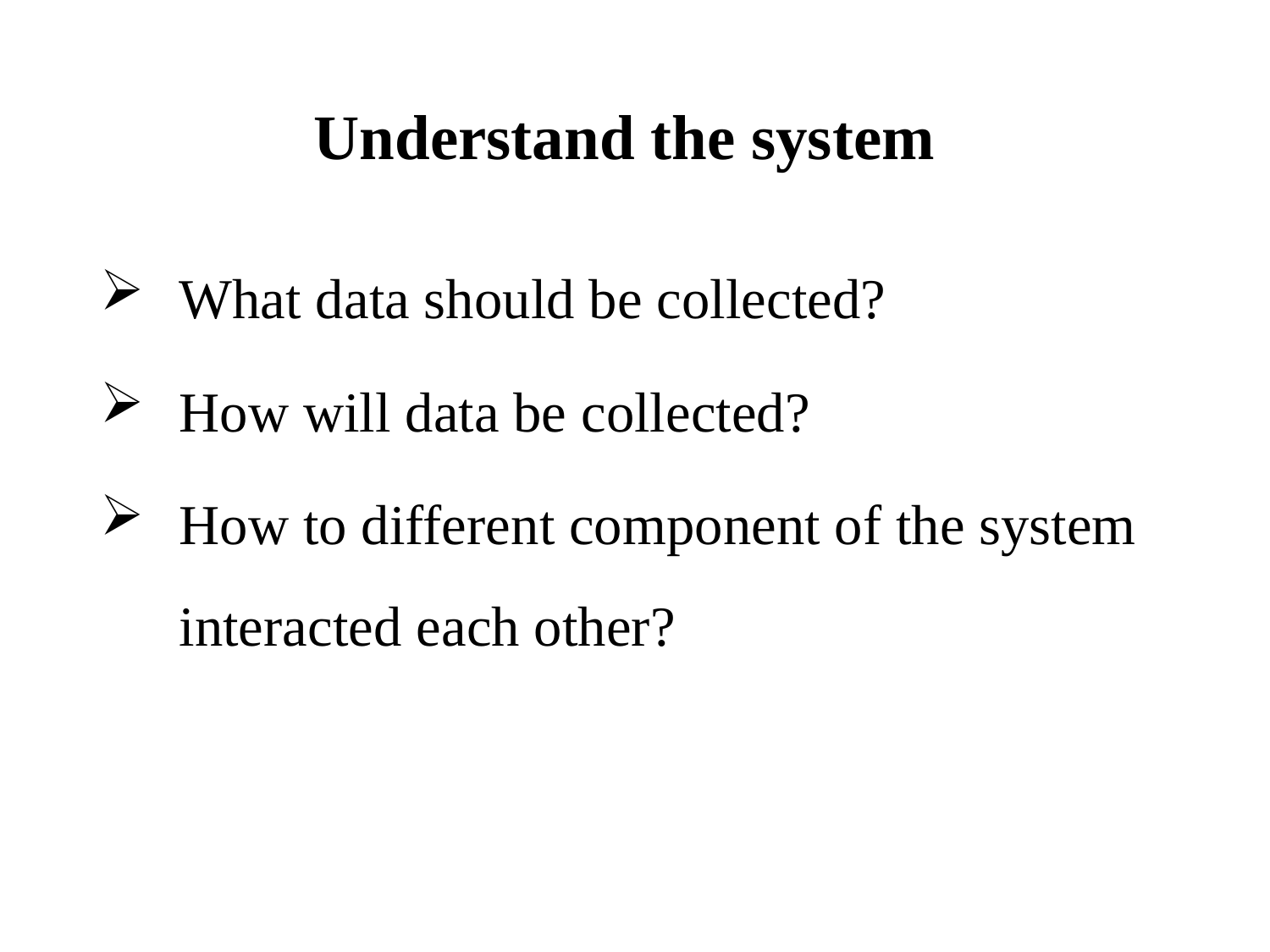

# Understand the system
What data should be collected?
How will data be collected?
How to different component of the system interacted each other?